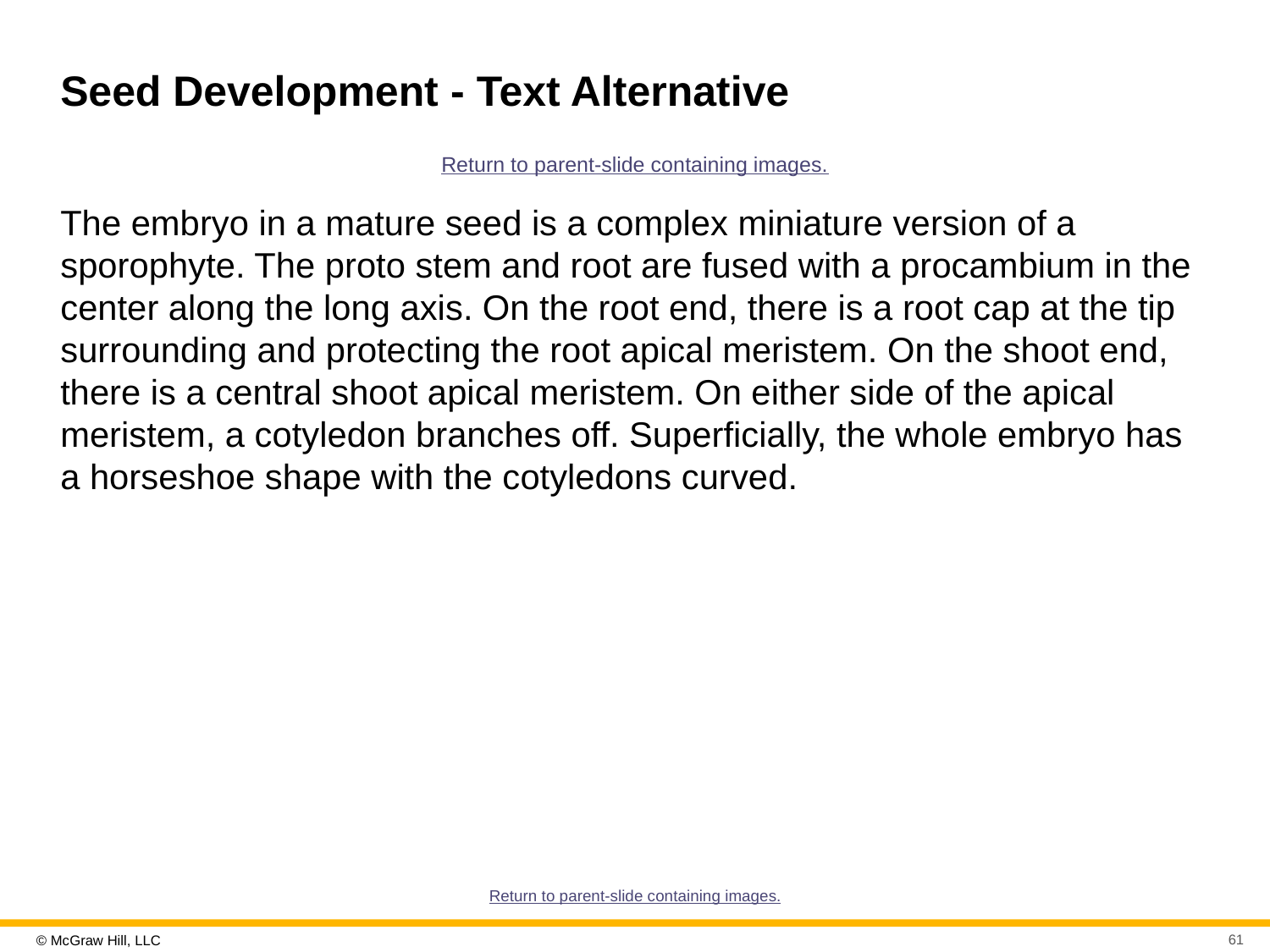

# Seed Development - Text Alternative
Return to parent-slide containing images.
The embryo in a mature seed is a complex miniature version of a sporophyte. The proto stem and root are fused with a procambium in the center along the long axis. On the root end, there is a root cap at the tip surrounding and protecting the root apical meristem. On the shoot end, there is a central shoot apical meristem. On either side of the apical meristem, a cotyledon branches off. Superficially, the whole embryo has a horseshoe shape with the cotyledons curved.
Return to parent-slide containing images.
61